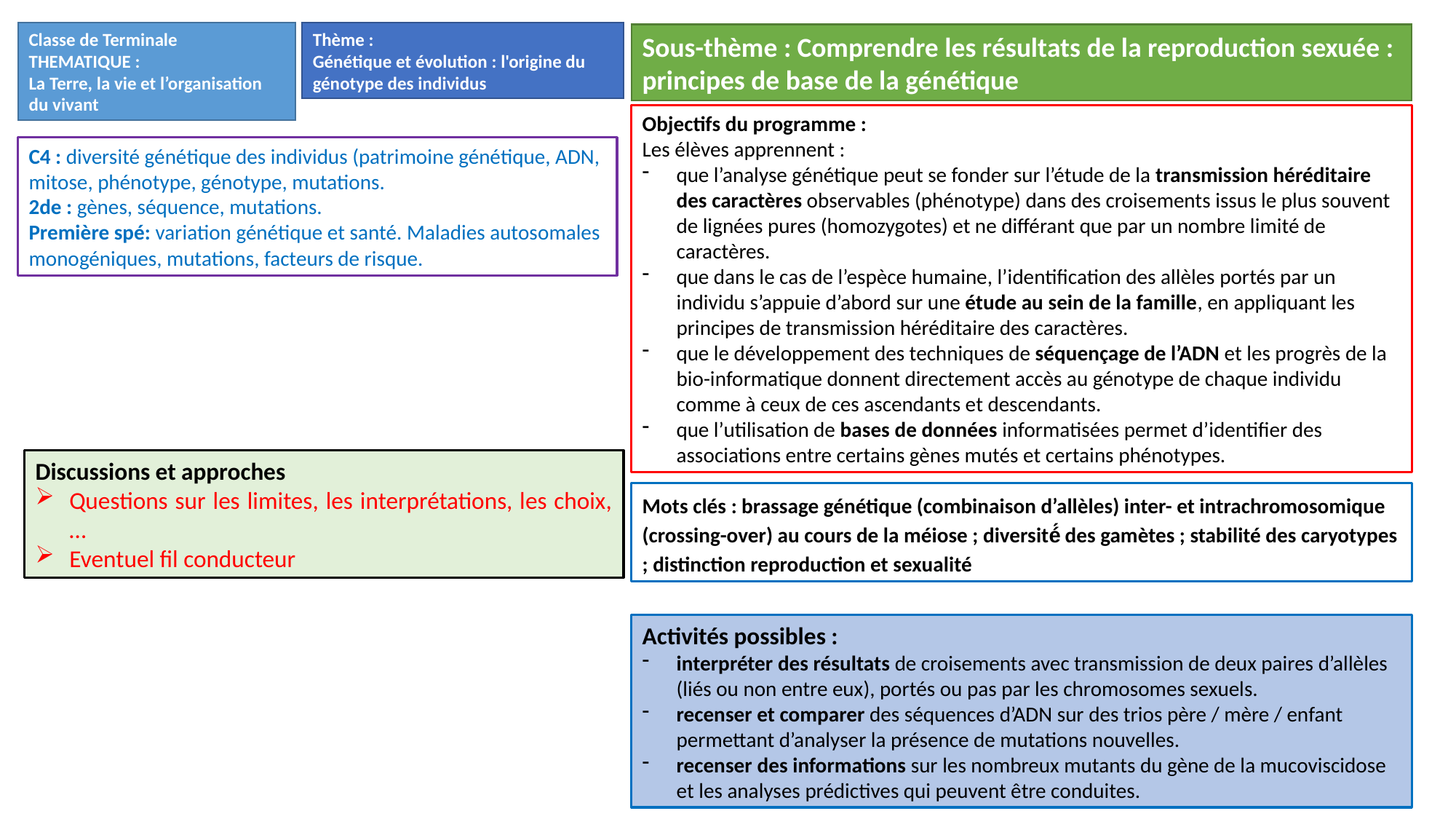

Classe de Terminale
THEMATIQUE :
La Terre, la vie et l’organisation du vivant
Thème :
Génétique et évolution : l'origine du génotype des individus
Sous-thème : Comprendre les résultats de la reproduction sexuée : principes de base de la génétique
Objectifs du programme :
Les élèves apprennent :
que l’analyse génétique peut se fonder sur l’étude de la transmission héréditaire des caractères observables (phénotype) dans des croisements issus le plus souvent de lignées pures (homozygotes) et ne différant que par un nombre limité de caractères.
que dans le cas de l’espèce humaine, l’identification des allèles portés par un individu s’appuie d’abord sur une étude au sein de la famille, en appliquant les principes de transmission héréditaire des caractères.
que le développement des techniques de séquençage de l’ADN et les progrès de la bio-informatique donnent directement accès au génotype de chaque individu comme à ceux de ces ascendants et descendants.
que l’utilisation de bases de données informatisées permet d’identifier des associations entre certains gènes mutés et certains phénotypes.
C4 : diversité génétique des individus (patrimoine génétique, ADN, mitose, phénotype, génotype, mutations.
2de : gènes, séquence, mutations.
Première spé: variation génétique et santé. Maladies autosomales monogéniques, mutations, facteurs de risque.
Discussions et approches
Questions sur les limites, les interprétations, les choix, …
Eventuel fil conducteur
Mots clés : brassage génétique (combinaison d’allèles) inter- et intrachromosomique (crossing-over) au cours de la méiose ; diversité́ des gamètes ; stabilité des caryotypes ; distinction reproduction et sexualité
Activités possibles :
interpréter des résultats de croisements avec transmission de deux paires d’allèles (liés ou non entre eux), portés ou pas par les chromosomes sexuels.
recenser et comparer des séquences d’ADN sur des trios père / mère / enfant permettant d’analyser la présence de mutations nouvelles.
recenser des informations sur les nombreux mutants du gène de la mucoviscidose et les analyses prédictives qui peuvent être conduites.